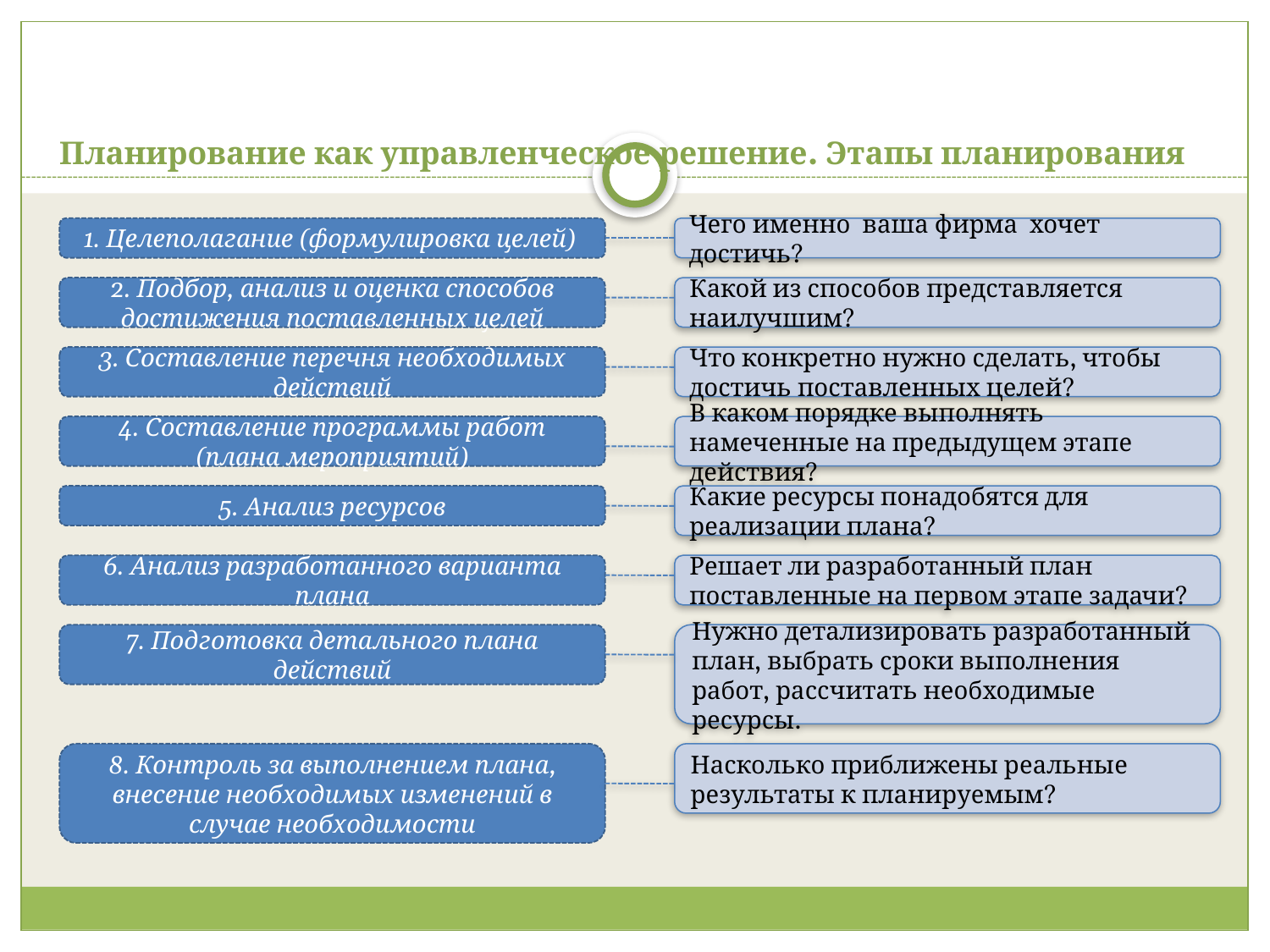

# Планирование как управленческое решение. Этапы планирования
1. Целеполагание (формулировка целей)
Чего именно  ваша фирма  хочет  достичь?
2. Подбор, анализ и оценка способов достижения поставленных целей
Какой из способов представляется наилучшим?
3. Составление перечня необходимых действий
Что конкретно нужно сделать, чтобы достичь поставленных целей?
4. Составление программы работ (плана мероприятий)
В каком порядке выполнять намеченные на предыдущем этапе действия?
5. Анализ ресурсов
Какие ресурсы понадобятся для реализации плана?
6. Анализ разработанного варианта плана
Решает ли разработанный план поставленные на первом этапе задачи?
7. Подготовка детального плана действий
Нужно детализировать разработанный план, выбрать сроки выполнения работ, рассчитать необходимые ресурсы.
8. Контроль за выполнением плана, внесение необходимых изменений в случае необходимости
Насколько приближены реальные результаты к планируемым?